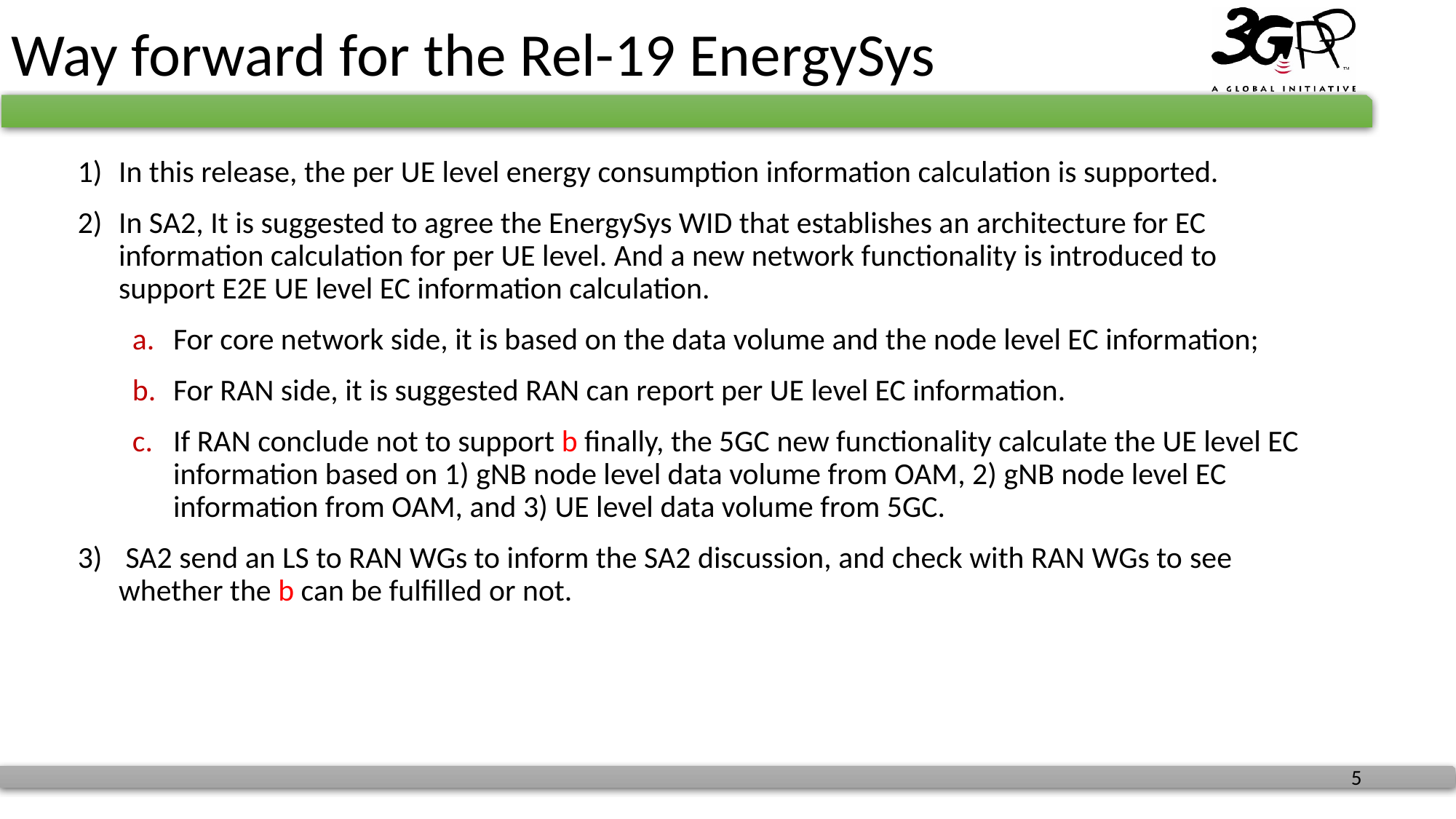

# Way forward for the Rel-19 EnergySys
In this release, the per UE level energy consumption information calculation is supported.
In SA2, It is suggested to agree the EnergySys WID that establishes an architecture for EC information calculation for per UE level. And a new network functionality is introduced to support E2E UE level EC information calculation.
For core network side, it is based on the data volume and the node level EC information;
For RAN side, it is suggested RAN can report per UE level EC information.
If RAN conclude not to support b finally, the 5GC new functionality calculate the UE level EC information based on 1) gNB node level data volume from OAM, 2) gNB node level EC information from OAM, and 3) UE level data volume from 5GC.
 SA2 send an LS to RAN WGs to inform the SA2 discussion, and check with RAN WGs to see whether the b can be fulfilled or not.